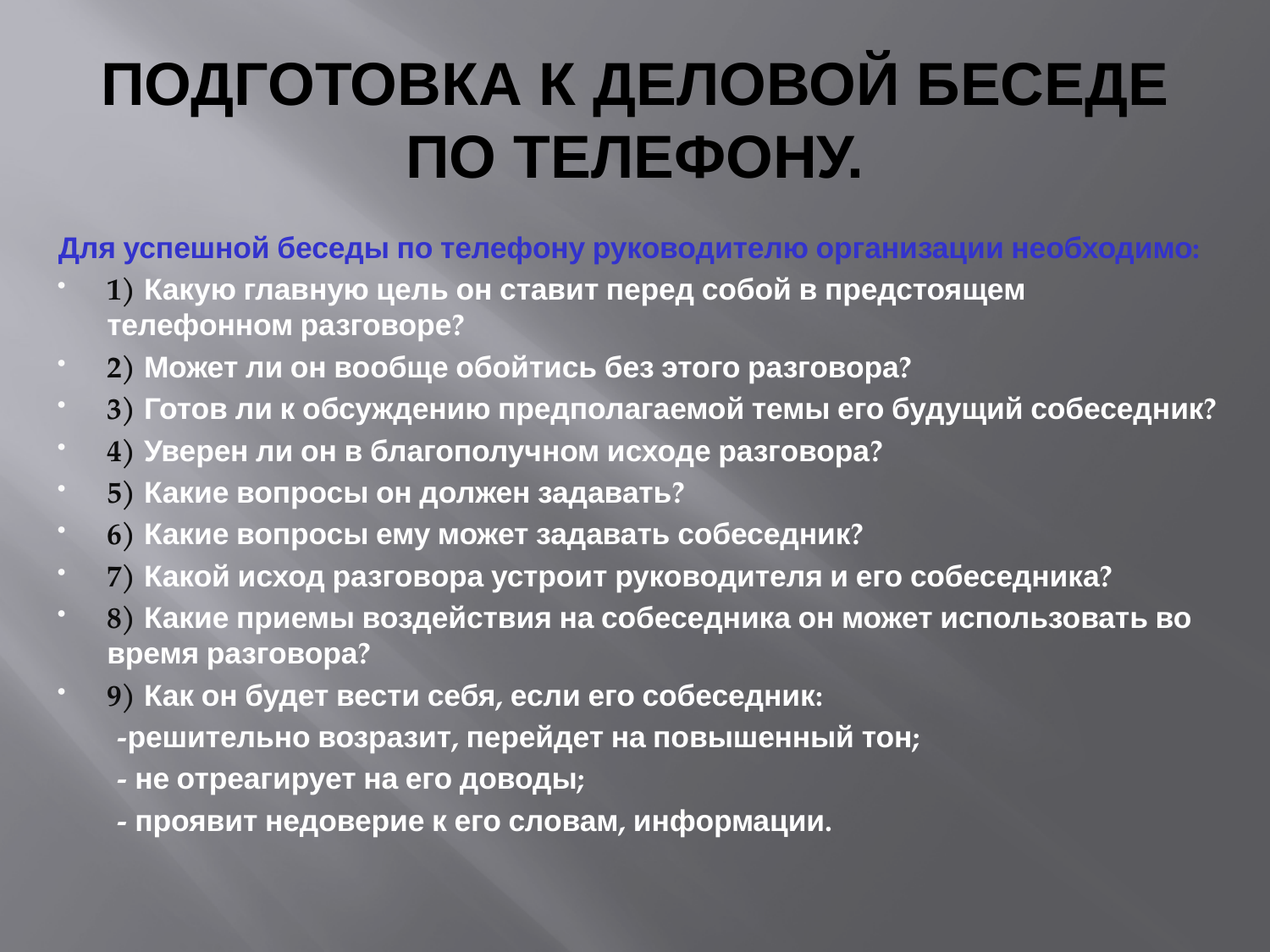

# ПОДГОТОВКА К ДЕЛОВОЙ БЕСЕДЕ ПО ТЕЛЕФОНУ.
Для успешной беседы по телефону руководителю организации необходимо:
1) Какую главную цель он ставит перед собой в предстоящем телефонном разговоре?
2) Может ли он вообще обойтись без этого разговора?
3) Готов ли к обсуждению предполагаемой темы его будущий собеседник?
4) Уверен ли он в благополучном исходе разговора?
5) Какие вопросы он должен задавать?
6) Какие вопросы ему может задавать собеседник?
7) Какой исход разговора устроит руководителя и его собеседника?
8) Какие приемы воздействия на собеседника он может использовать во время разговора?
9) Как он будет вести себя, если его собеседник:
        -решительно возразит, перейдет на повышенный тон;
        - не отреагирует на его доводы;
        - проявит недоверие к его словам, информации.